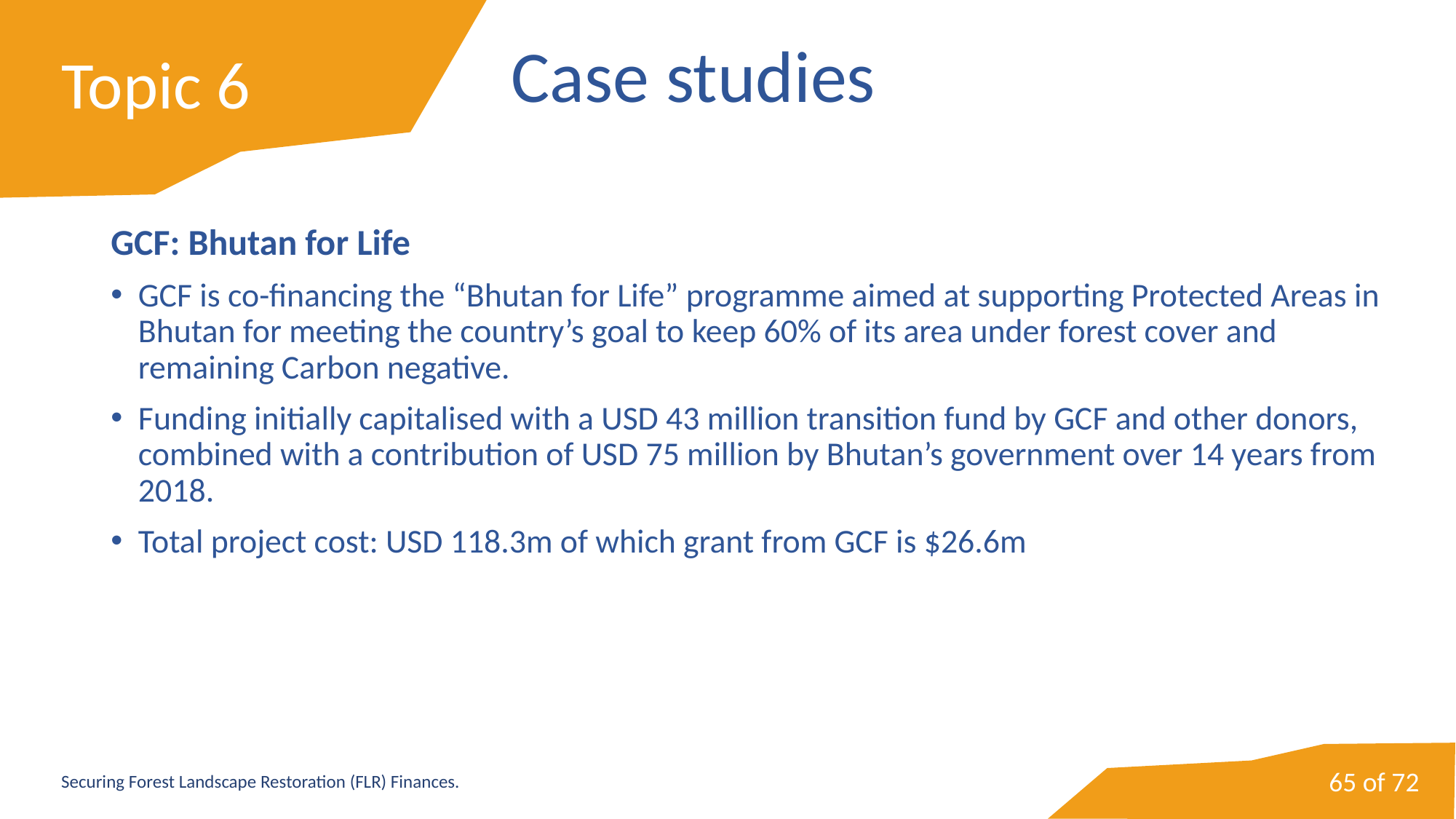

# Topic 6
Case studies
GCF: Bhutan for Life
GCF is co-financing the “Bhutan for Life” programme aimed at supporting Protected Areas in Bhutan for meeting the country’s goal to keep 60% of its area under forest cover and remaining Carbon negative.
Funding initially capitalised with a USD 43 million transition fund by GCF and other donors, combined with a contribution of USD 75 million by Bhutan’s government over 14 years from 2018.
Total project cost: USD 118.3m of which grant from GCF is $26.6m
65 of 72

Securing Forest Landscape Restoration (FLR) Finances.